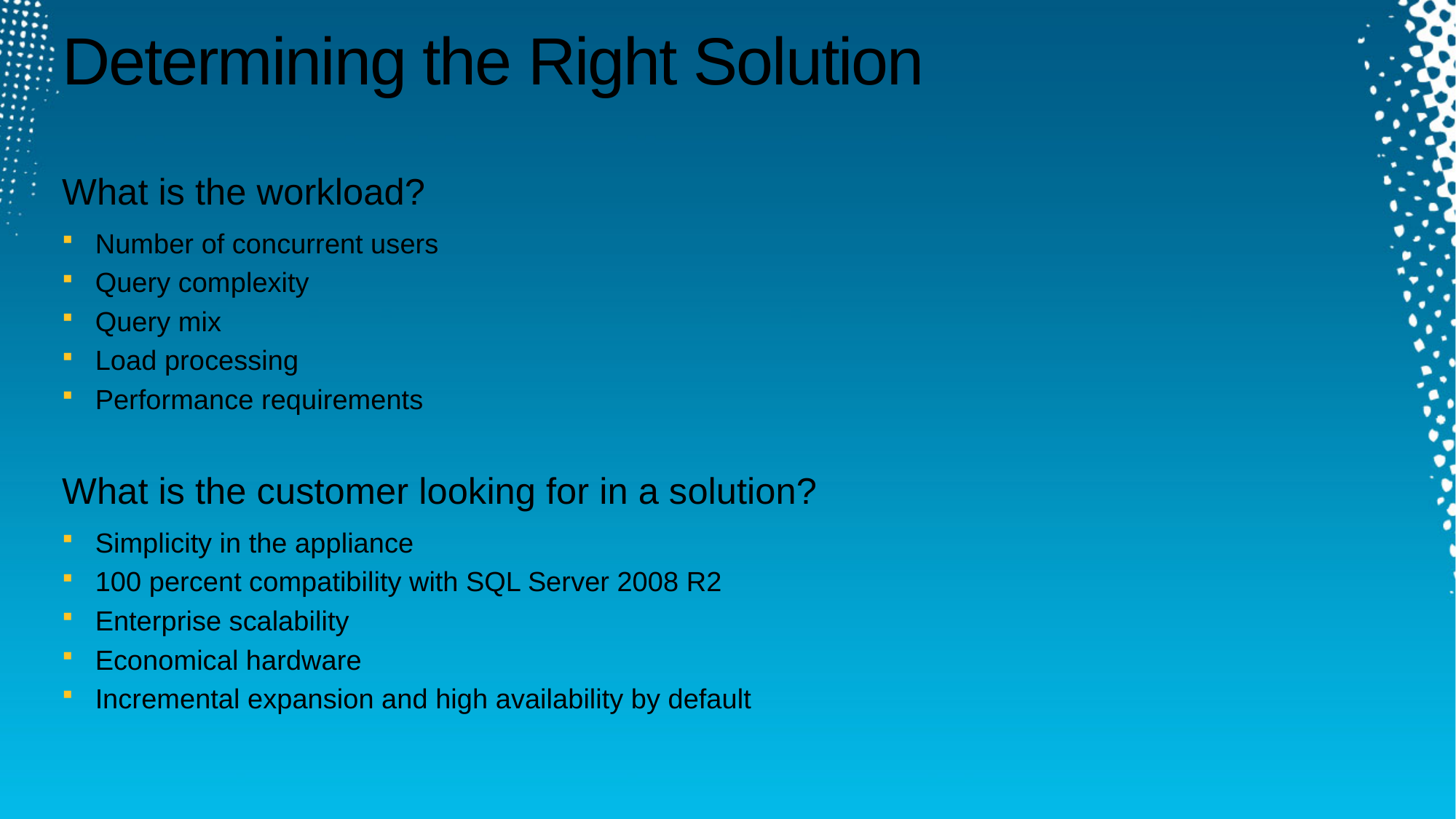

# Determining the Right Solution
What is the workload?
Number of concurrent users
Query complexity
Query mix
Load processing
Performance requirements

What is the customer looking for in a solution?
Simplicity in the appliance
100 percent compatibility with SQL Server 2008 R2
Enterprise scalability
Economical hardware
Incremental expansion and high availability by default